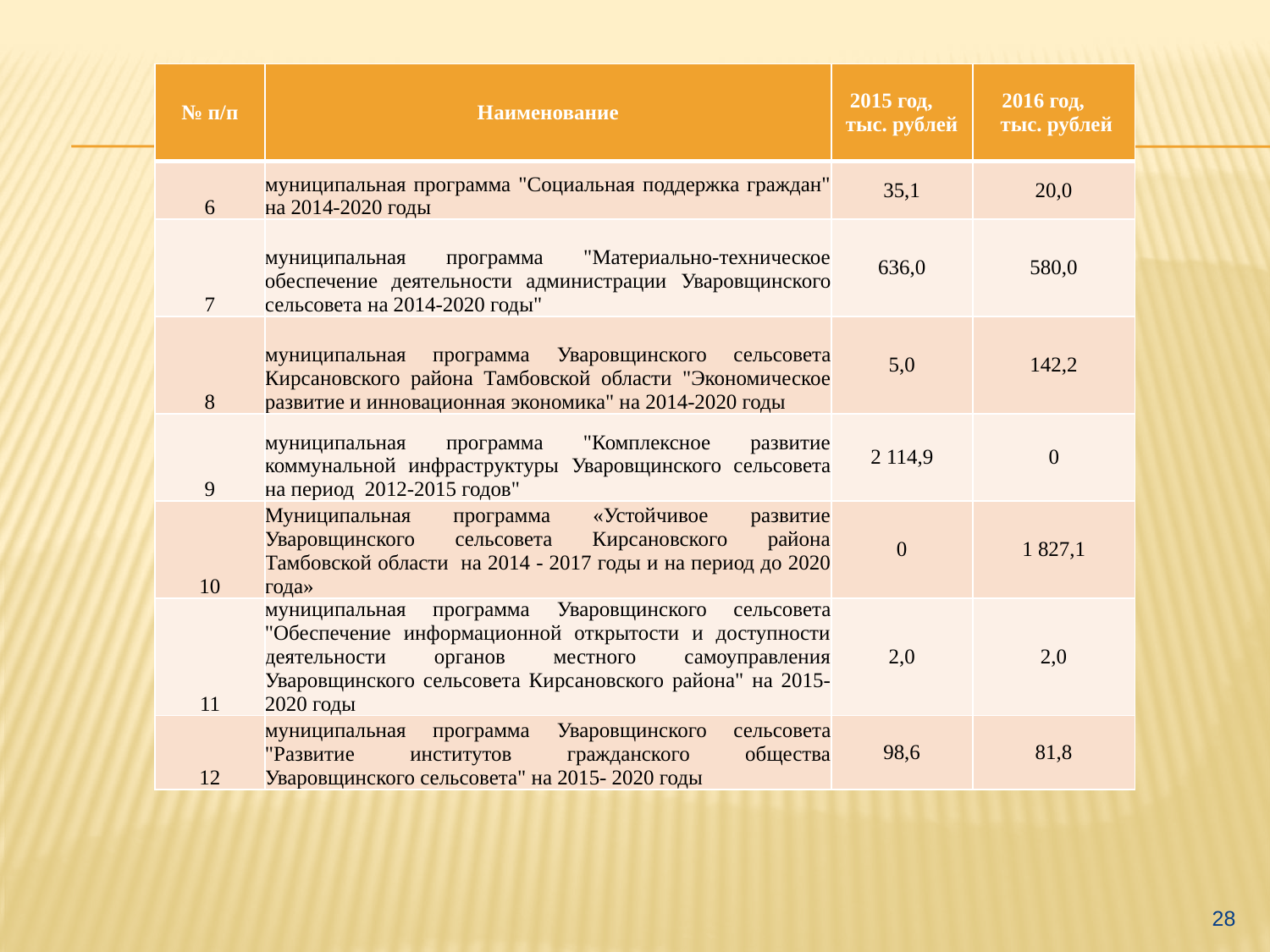

| № п/п | Наименование | 2015 год, тыс. рублей | 2016 год, тыс. рублей |
| --- | --- | --- | --- |
| 6 | муниципальная программа "Социальная поддержка граждан" на 2014-2020 годы | 35,1 | 20,0 |
| 7 | муниципальная программа "Материально-техническое обеспечение деятельности администрации Уваровщинского сельсовета на 2014-2020 годы" | 636,0 | 580,0 |
| 8 | муниципальная программа Уваровщинского сельсовета Кирсановского района Тамбовской области "Экономическое развитие и инновационная экономика" на 2014-2020 годы | 5,0 | 142,2 |
| 9 | муниципальная программа "Комплексное развитие коммунальной инфраструктуры Уваровщинского сельсовета на период 2012-2015 годов" | 2 114,9 | 0 |
| 10 | Муниципальная программа «Устойчивое развитие Уваровщинского сельсовета Кирсановского района Тамбовской области на 2014 - 2017 годы и на период до 2020 года» | 0 | 1 827,1 |
| 11 | муниципальная программа Уваровщинского сельсовета "Обеспечение информационной открытости и доступности деятельности органов местного самоуправления Уваровщинского сельсовета Кирсановского района" на 2015-2020 годы | 2,0 | 2,0 |
| 12 | муниципальная программа Уваровщинского сельсовета "Развитие институтов гражданского общества Уваровщинского сельсовета" на 2015- 2020 годы | 98,6 | 81,8 |
28